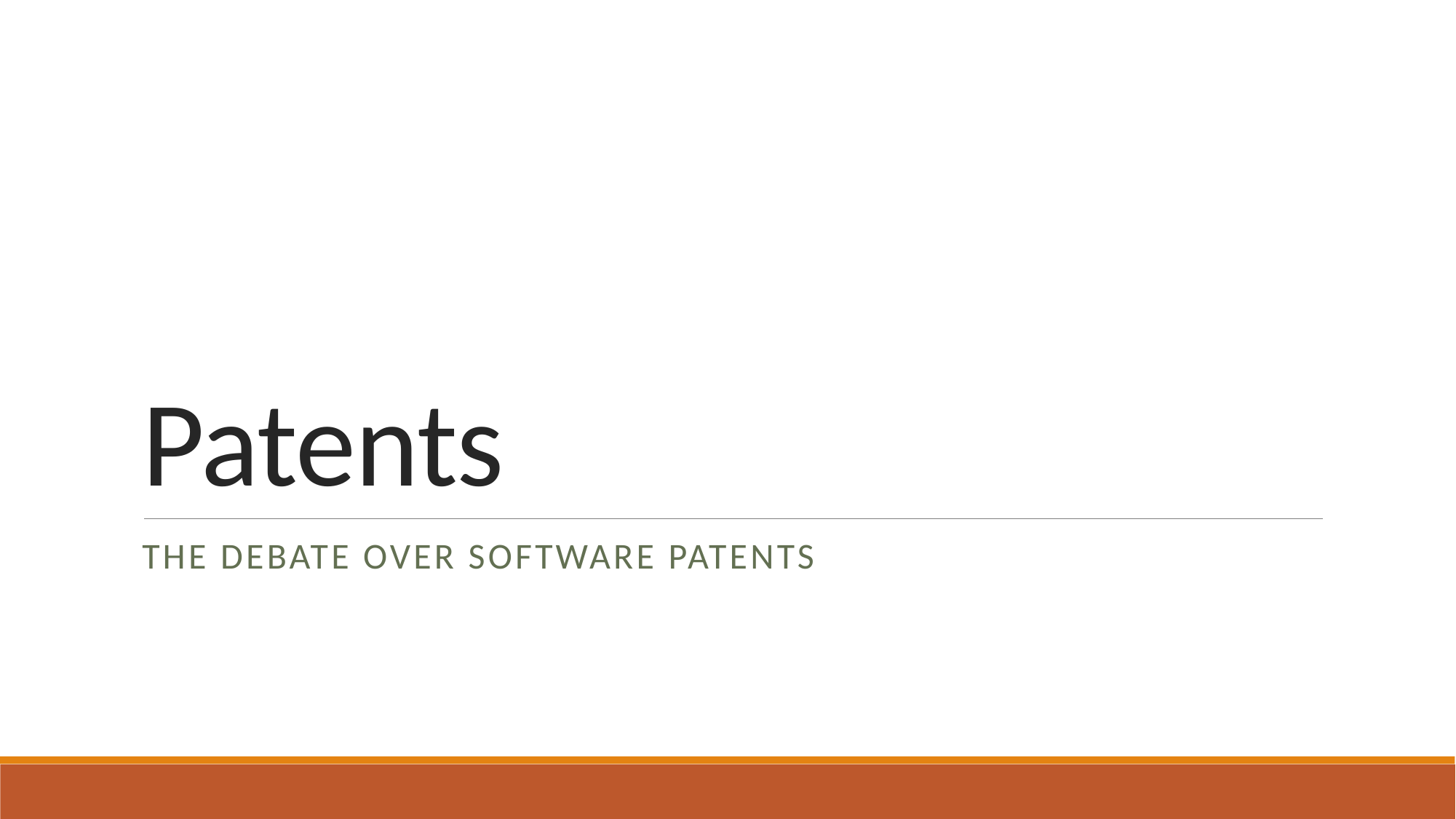

# Patents
The Debate Over Software Patents